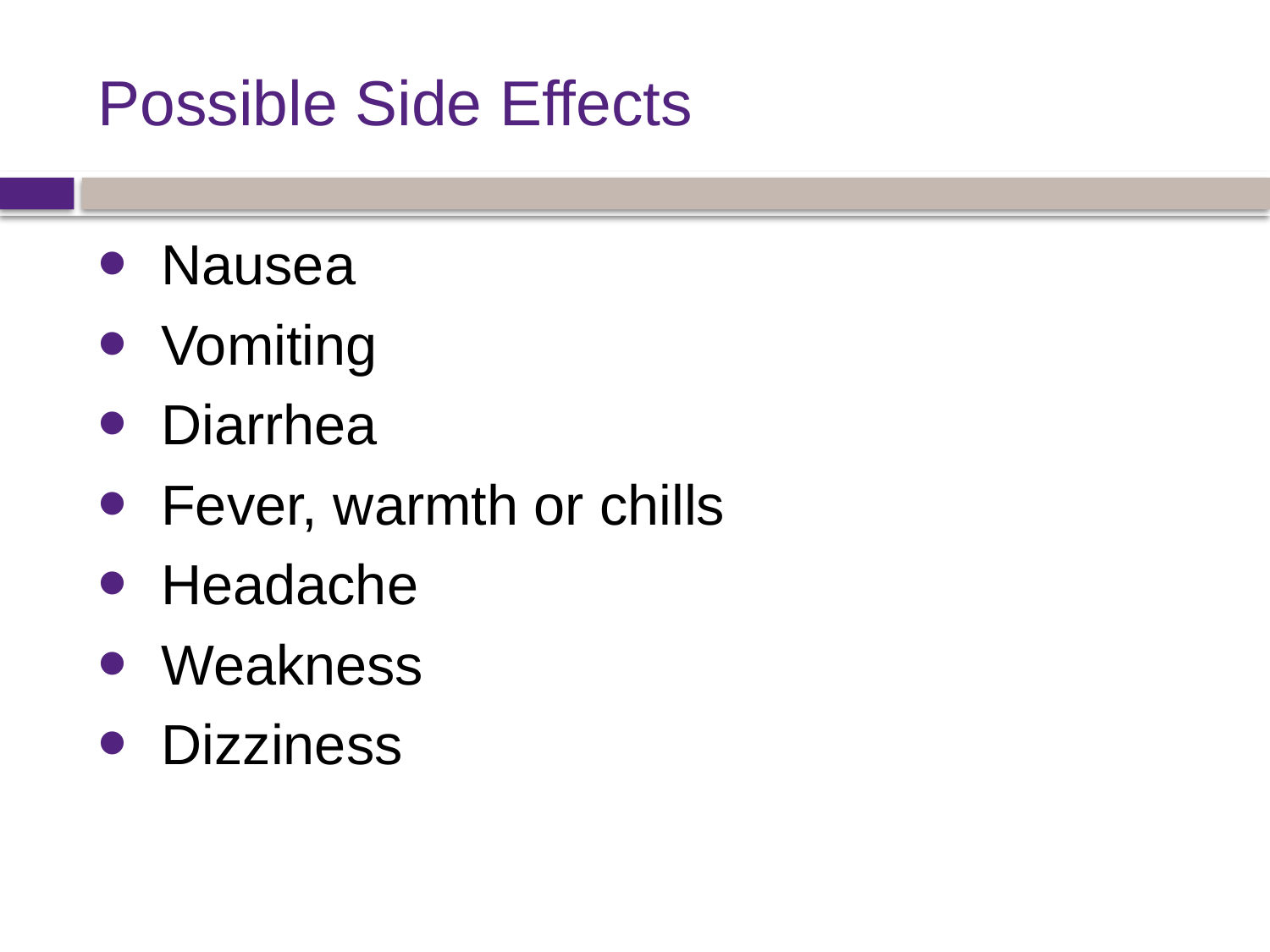

# Possible Side Effects
Nausea
Vomiting
Diarrhea
Fever, warmth or chills
Headache
Weakness
Dizziness